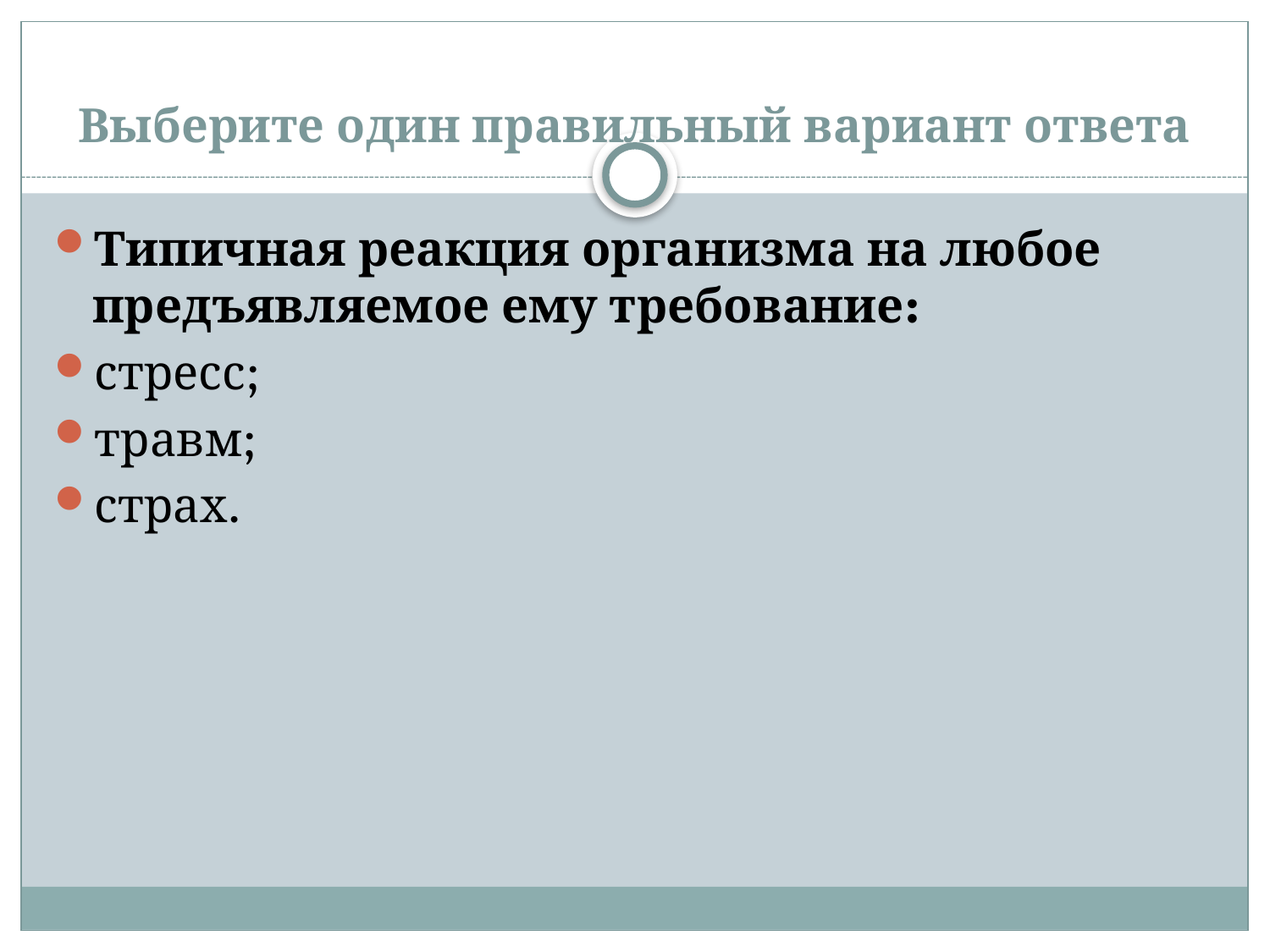

# Выберите один правильный вариант ответа
Типичная реакция организма на любое предъявляемое ему требование:
стресс;
травм;
страх.